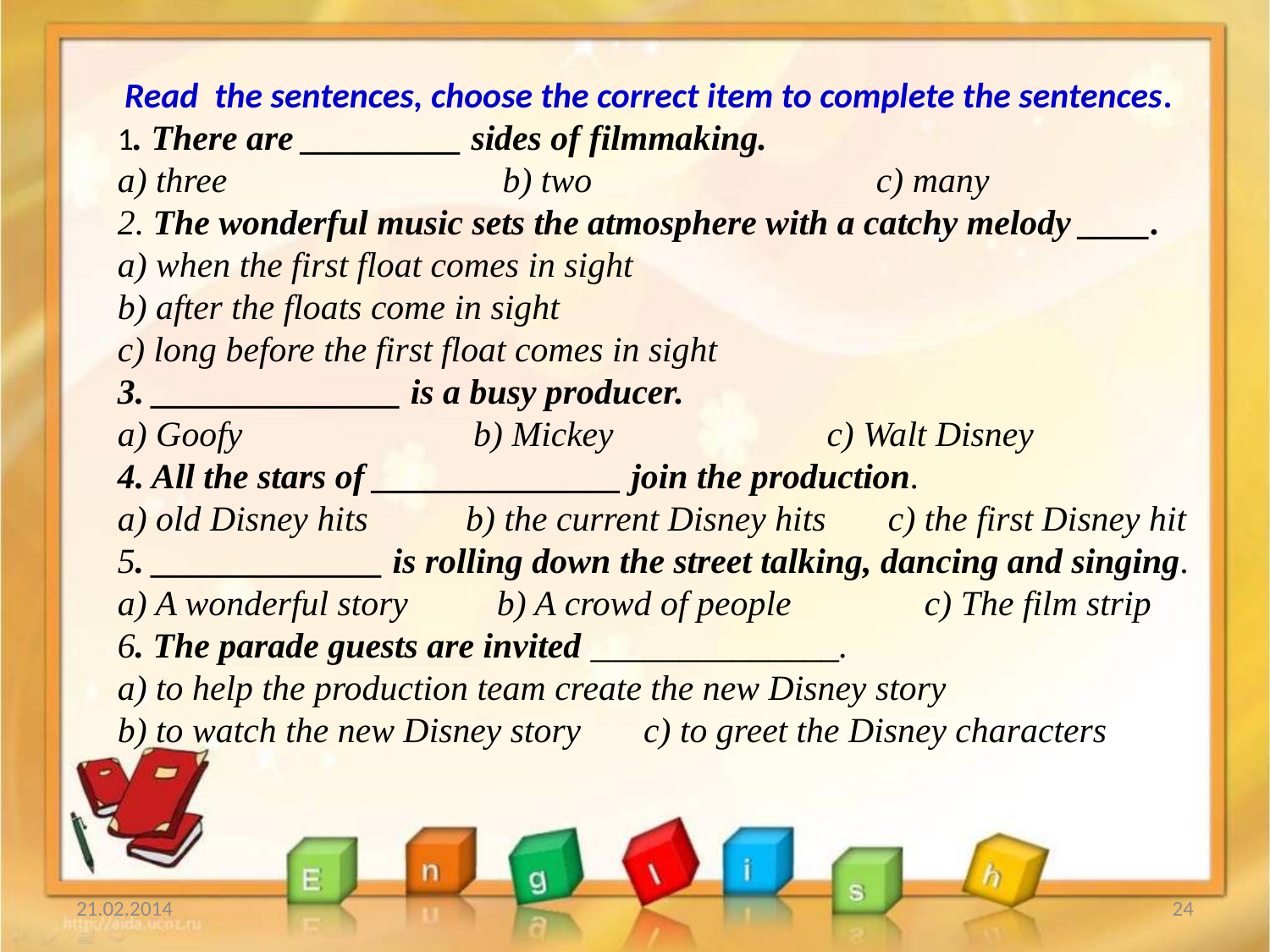

Read  the sentences, choose the correct item to complete the sentences.
1. There are _________ sides of filmmaking.
a) three                               b) two                                c) many
2. The wonderful music sets the atmosphere with a catchy melody ____.
a) when the first float comes in sight
b) after the floats come in sight
c) long before the first float comes in sight
3. ______________ is a busy producer.
a) Goofy                          b) Mickey                        c) Walt Disney
4. All the stars of ______________ join the production.
a) old Disney hits           b) the current Disney hits       c) the first Disney hit
5. _____________ is rolling down the street talking, dancing and singing.
a) A wonderful story          b) A crowd of people               c) The film strip
6. The parade guests are invited ______________.
a) to help the production team create the new Disney story
b) to watch the new Disney story       c) to greet the Disney characters
21.02.2014
24